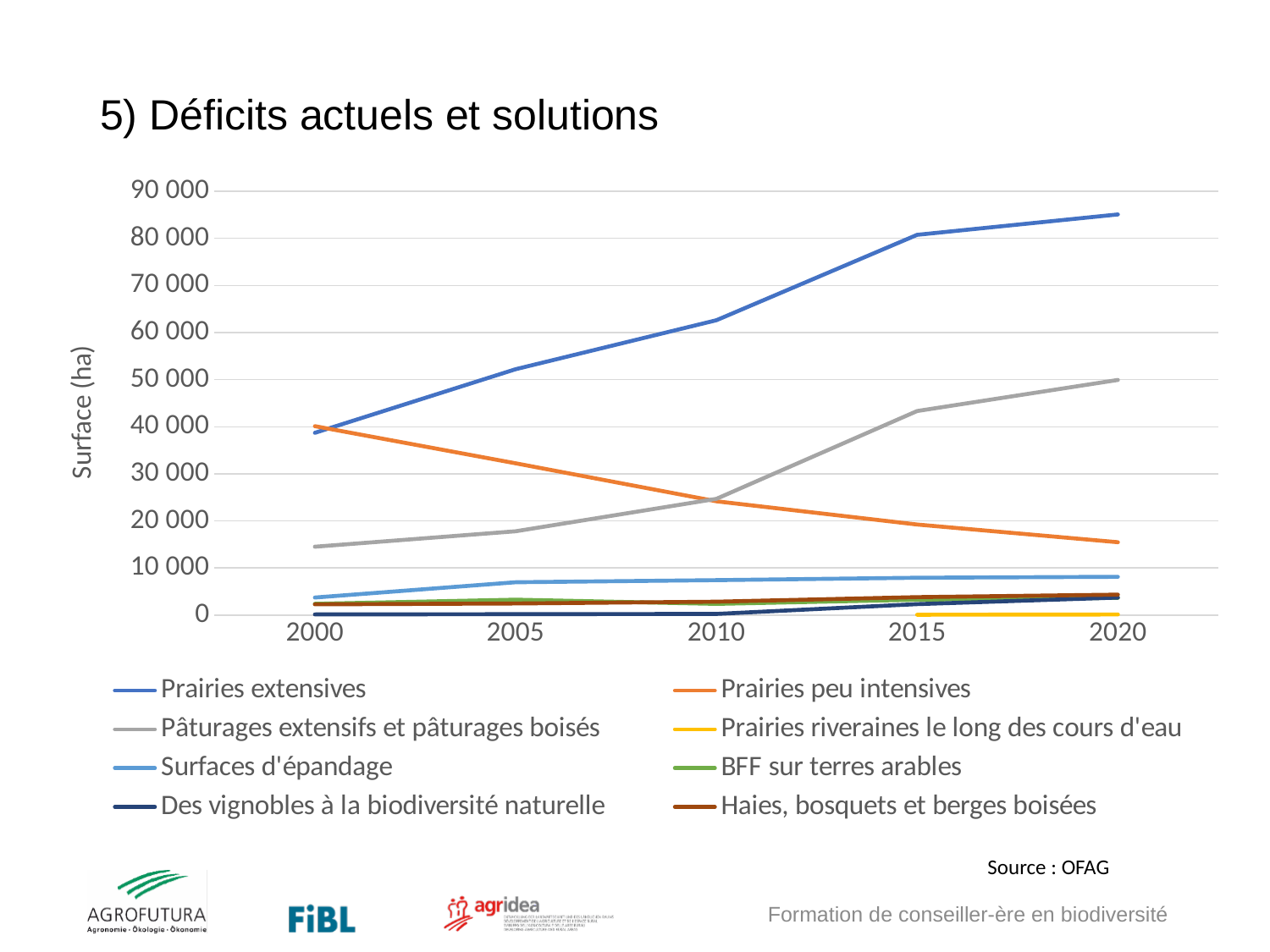

# 5) Déficits actuels et solutions

### Chart

| Category | Prairies extensives | Prairies peu intensives | Pâturages extensifs et pâturages boisés | Prairies riveraines le long des cours d'eau | Surfaces d'épandage | BFF sur terres arables | Des vignobles à la biodiversité naturelle | Haies, bosquets et berges boisées |
|---|---|---|---|---|---|---|---|---|
| 2000 | 38702.13999999999 | 40115.51999999998 | 14517.100000000002 | None | 3714.34 | 2384.0100000000007 | 128.07000000000002 | 2276.7799999999997 |
| 2005 | 52218.77 | 32236.370000000014 | 17791.33 | None | 6964.129999999999 | 3265.3900000000017 | 189.30999999999995 | 2456.8999999999996 |
| 2010 | 62612.02999999999 | 24165.77000000001 | 24685.57 | None | 7412.940000000001 | 2371.6099999999997 | 242.27 | 2833.7000000000007 |
| 2015 | 80754.4457 | 19219.5479 | 43338.6919 | 66.1889 | 7922.1357 | 3248.6432999999993 | 2317.0 | 3807.3273 |
| 2020 | 85079.6729 | 15462.8765 | 49934.5532 | 122.153 | 8122.6714 | 3654.8153 | 3710.68919999999 | 4334.9238 |
Source : OFAG
Formation de conseiller-ère en biodiversité